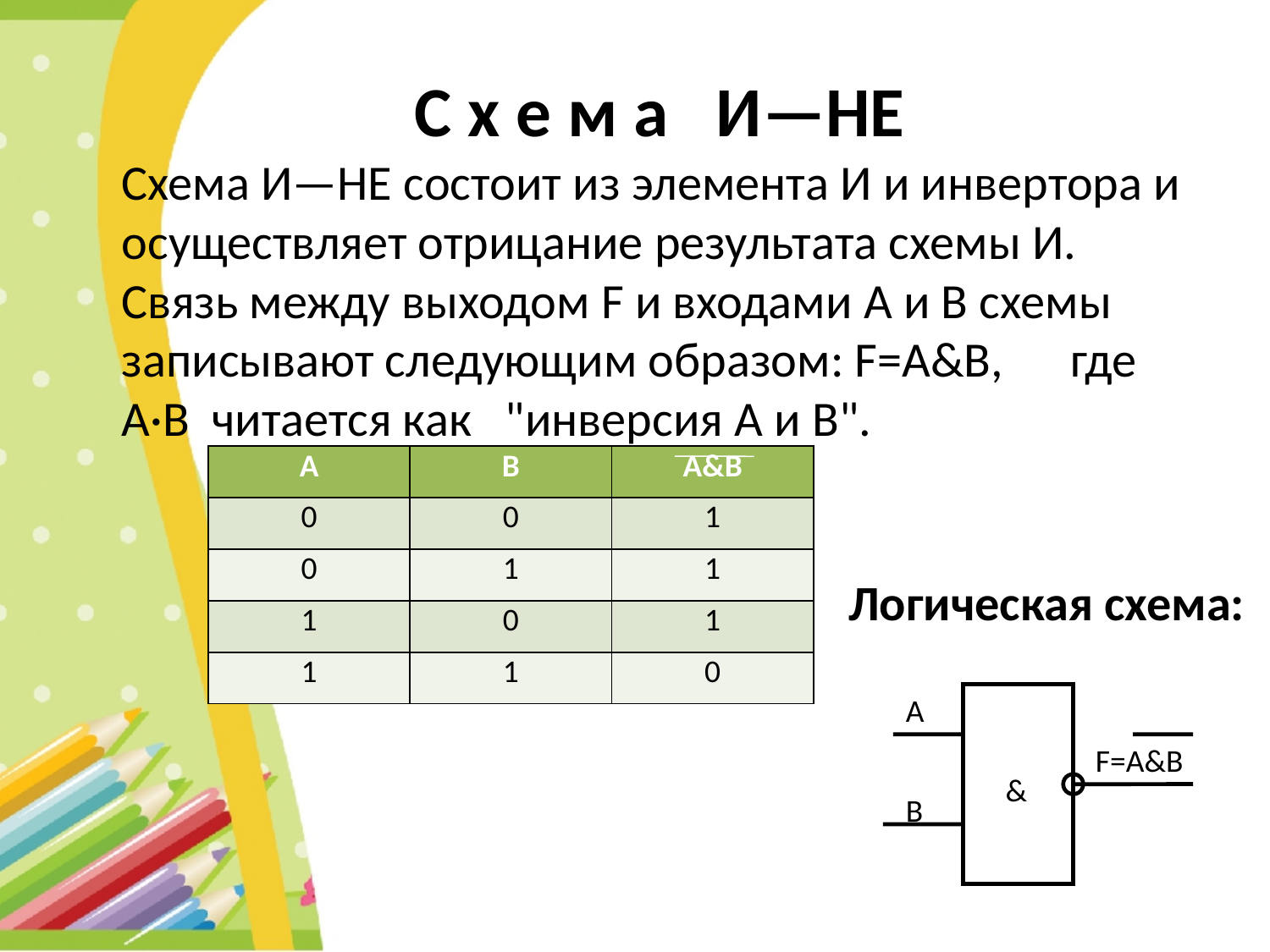

С х е м а   И—НЕ
Схема И—НЕ состоит из элемента И и инвертора и осуществляет отрицание результата схемы И. Связь между выходом F и входами A и B схемы записывают следующим образом: F=А&B,      где A·B  читается как   "инверсия A и B".
| А | В | А&B |
| --- | --- | --- |
| 0 | 0 | 1 |
| 0 | 1 | 1 |
| 1 | 0 | 1 |
| 1 | 1 | 0 |
Логическая схема:
A

F=A&B

&

B